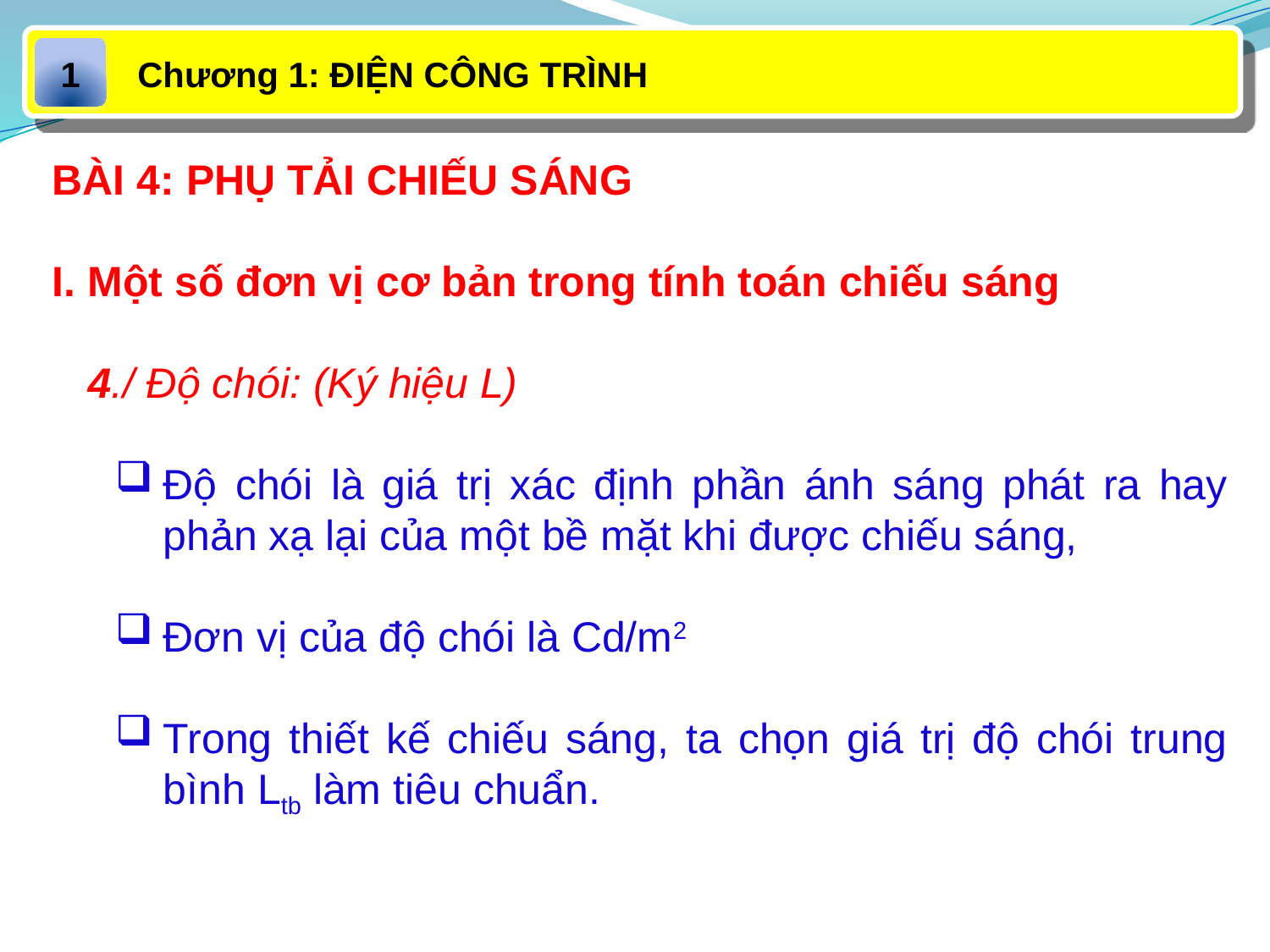

Chương 1: ĐIỆN CÔNG TRÌNH
1

BÀI 4: PHỤ TẢI CHIẾU SÁNG

I. Một số đơn vị cơ bản trong tính toán chiếu sáng

   4./ Độ chói: (Ký hiệu L)

Độ chói là giá trị xác định phần ánh sáng phát ra hay phản xạ lại của một bề mặt khi được chiếu sáng,

Đơn vị của độ chói là Cd/m2

Trong thiết kế chiếu sáng, ta chọn giá trị độ chói trung bình Ltb làm tiêu chuẩn.